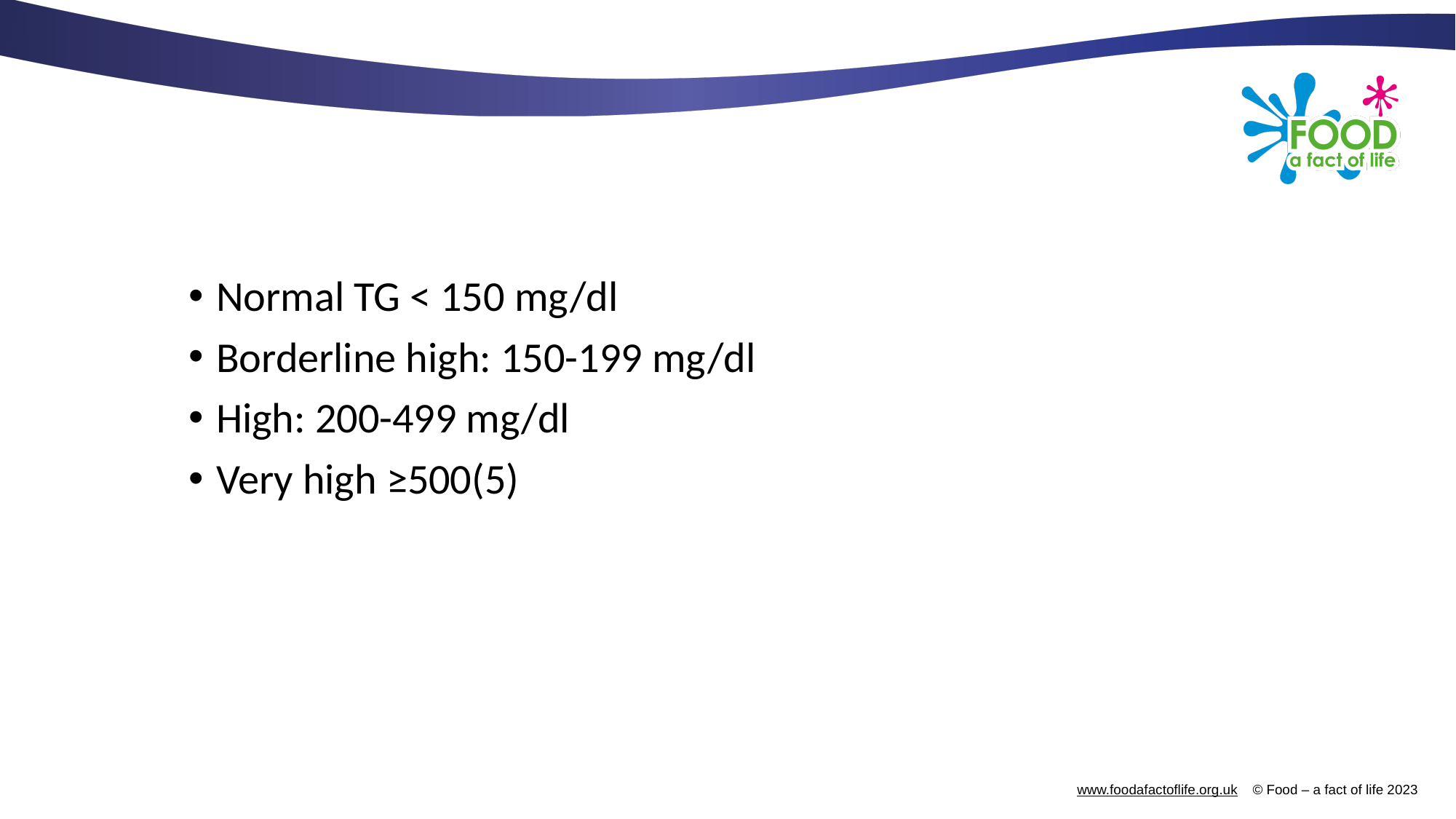

# Seum TG categories
Normal TG < 150 mg/dl
Borderline high: 150-199 mg/dl
High: 200-499 mg/dl
Very high ≥500(5)